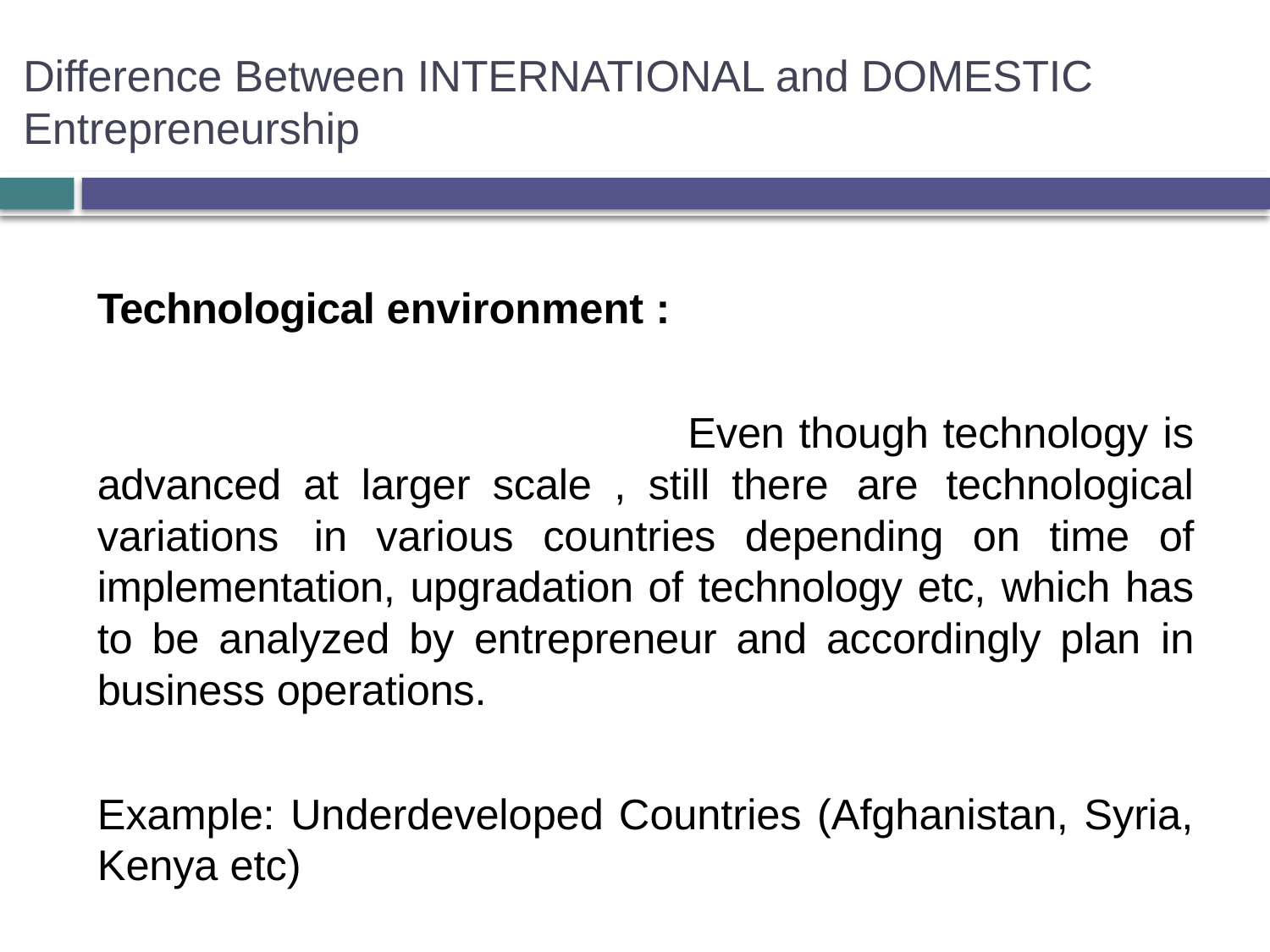

# Difference Between INTERNATIONAL and DOMESTIC Entrepreneurship
Technological environment :

                                         Even though technology is advanced at larger scale , still there are technological variations in various countries depending on time of implementation, upgradation of technology etc, which has to be analyzed by entrepreneur and accordingly plan in business operations.

Example: Underdeveloped Countries (Afghanistan, Syria, Kenya etc)